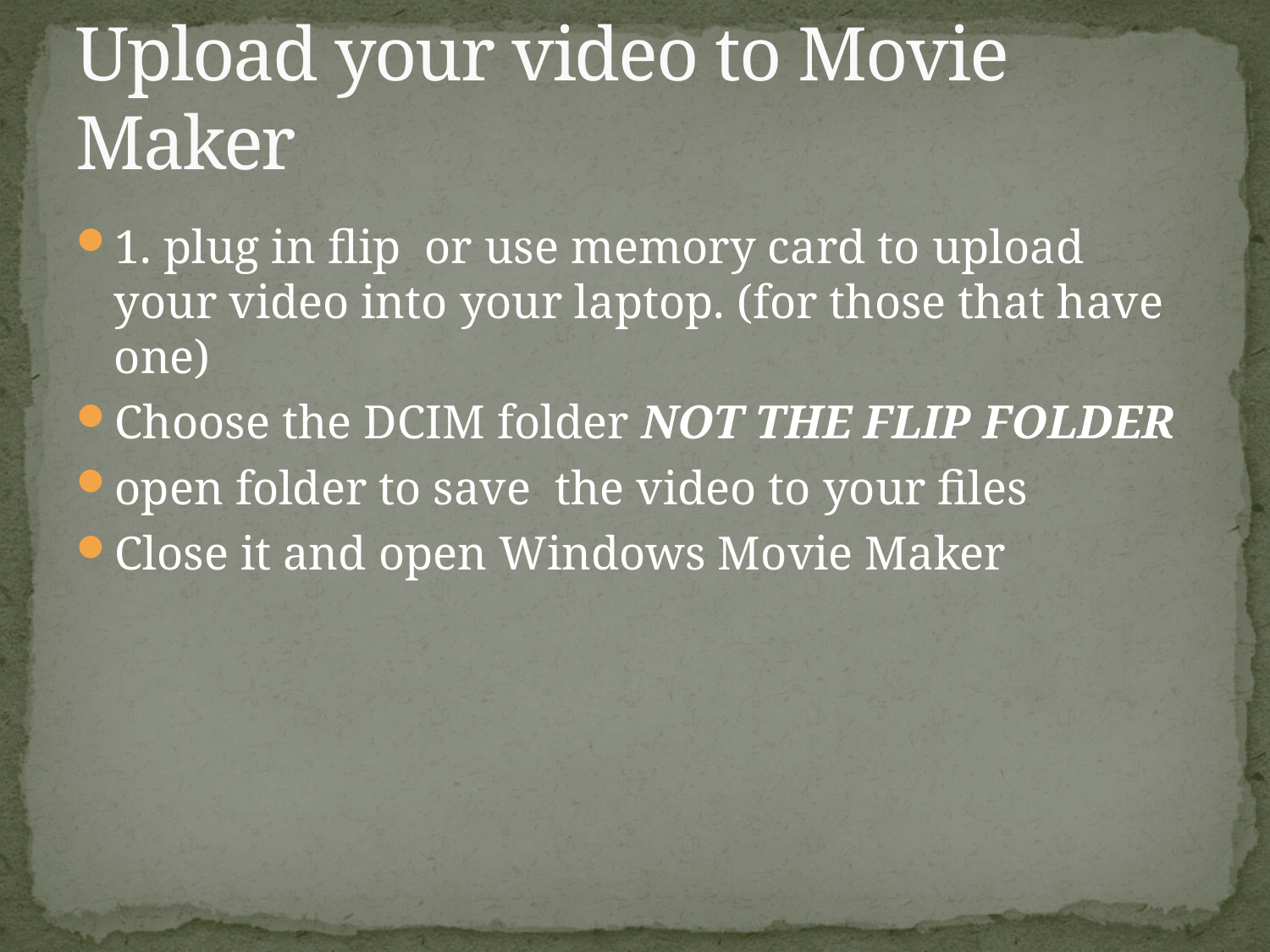

# Upload your video to Movie Maker
1. plug in flip  or use memory card to upload your video into your laptop. (for those that have one)
Choose the DCIM folder NOT THE FLIP FOLDER
open folder to save  the video to your files
Close it and open Windows Movie Maker